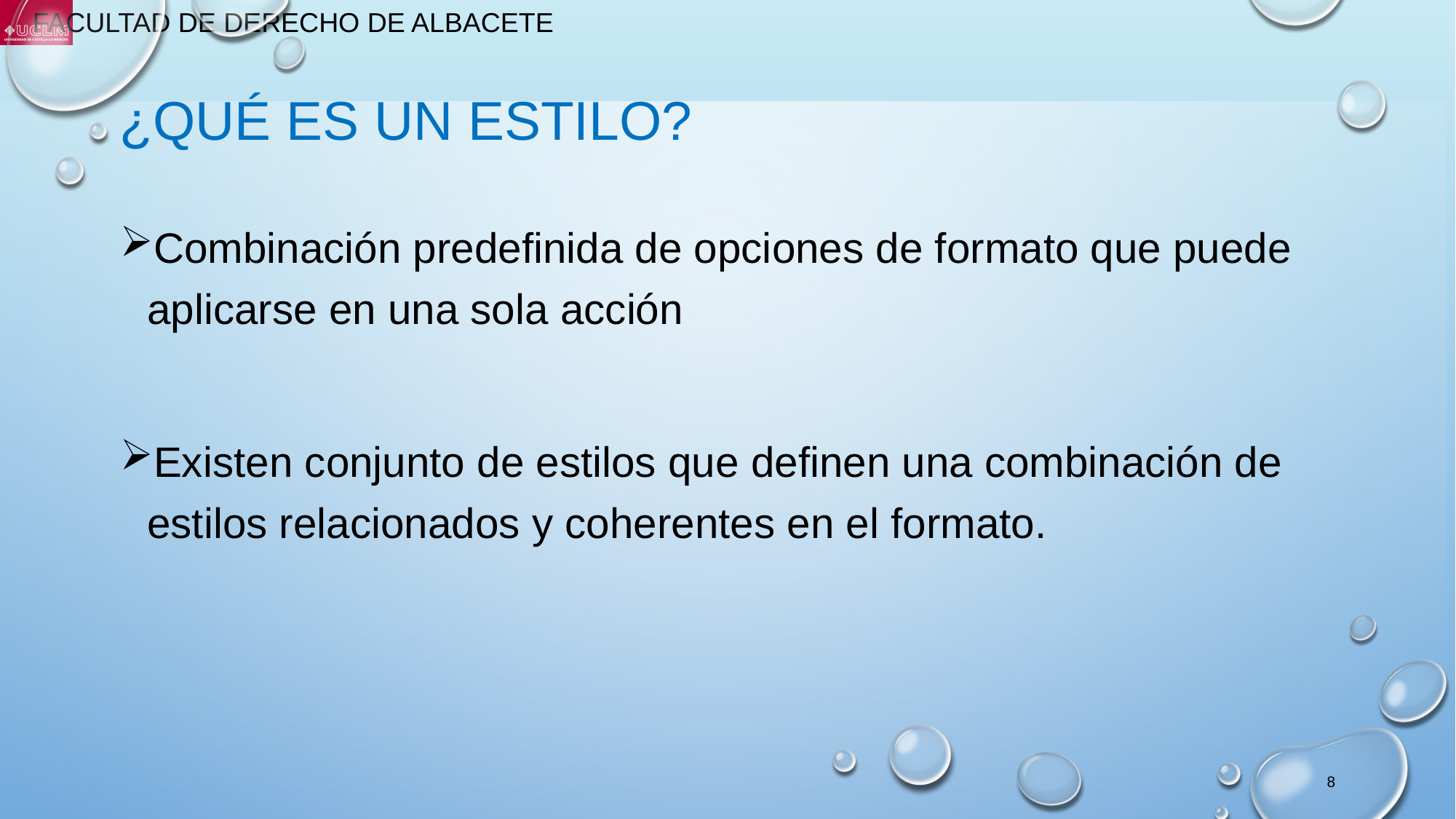

# ¿Qué es un estilo?
Combinación predefinida de opciones de formato que puede aplicarse en una sola acción

Existen conjunto de estilos que definen una combinación de estilos relacionados y coherentes en el formato.

8